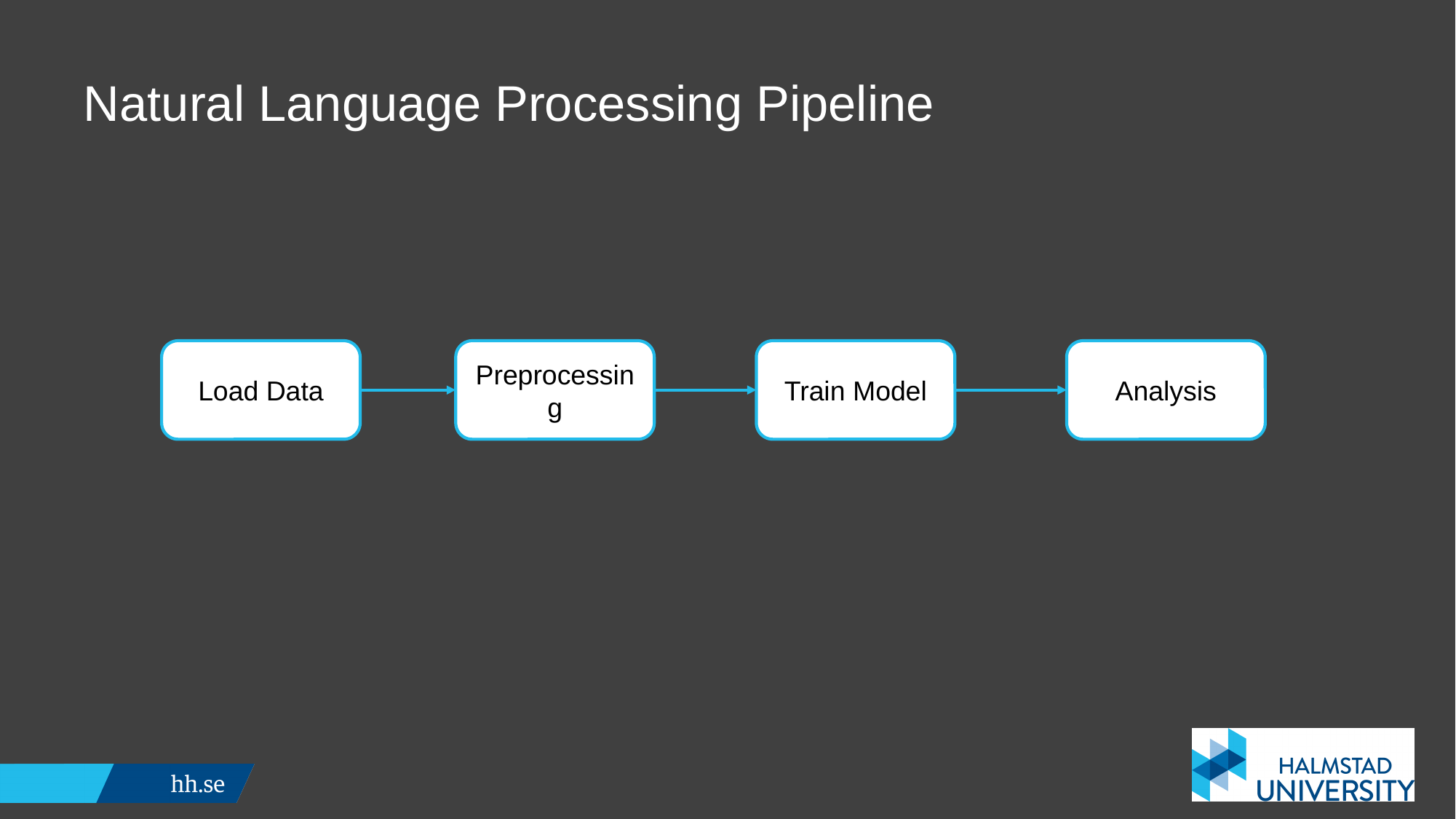

# Natural Language Processing Pipeline
Analysis
Train Model
Load Data
Preprocessing